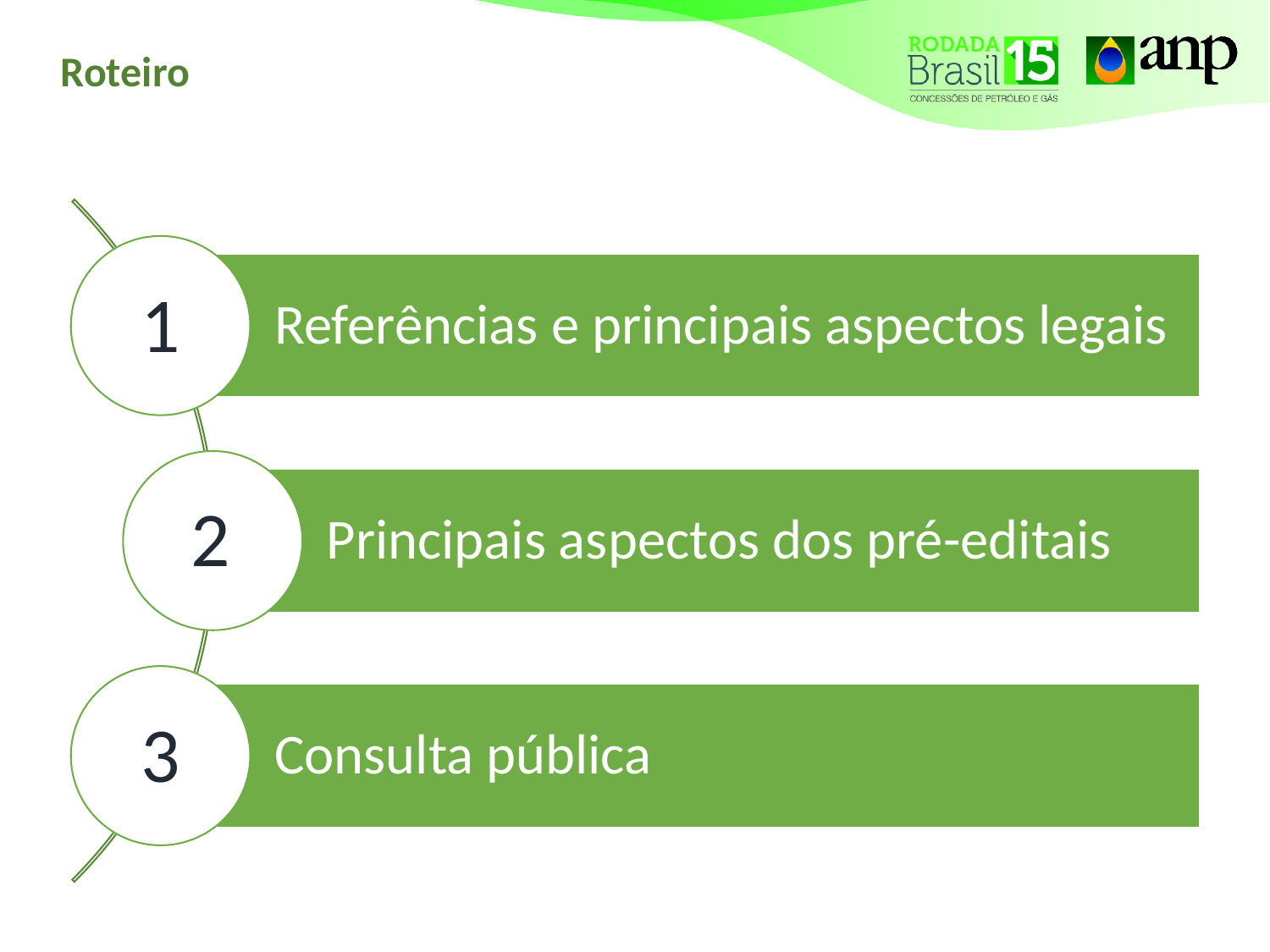

# Roteiro
Referências e principais aspectos legais
Principais aspectos dos pré-editais
Consulta pública
1
2
3